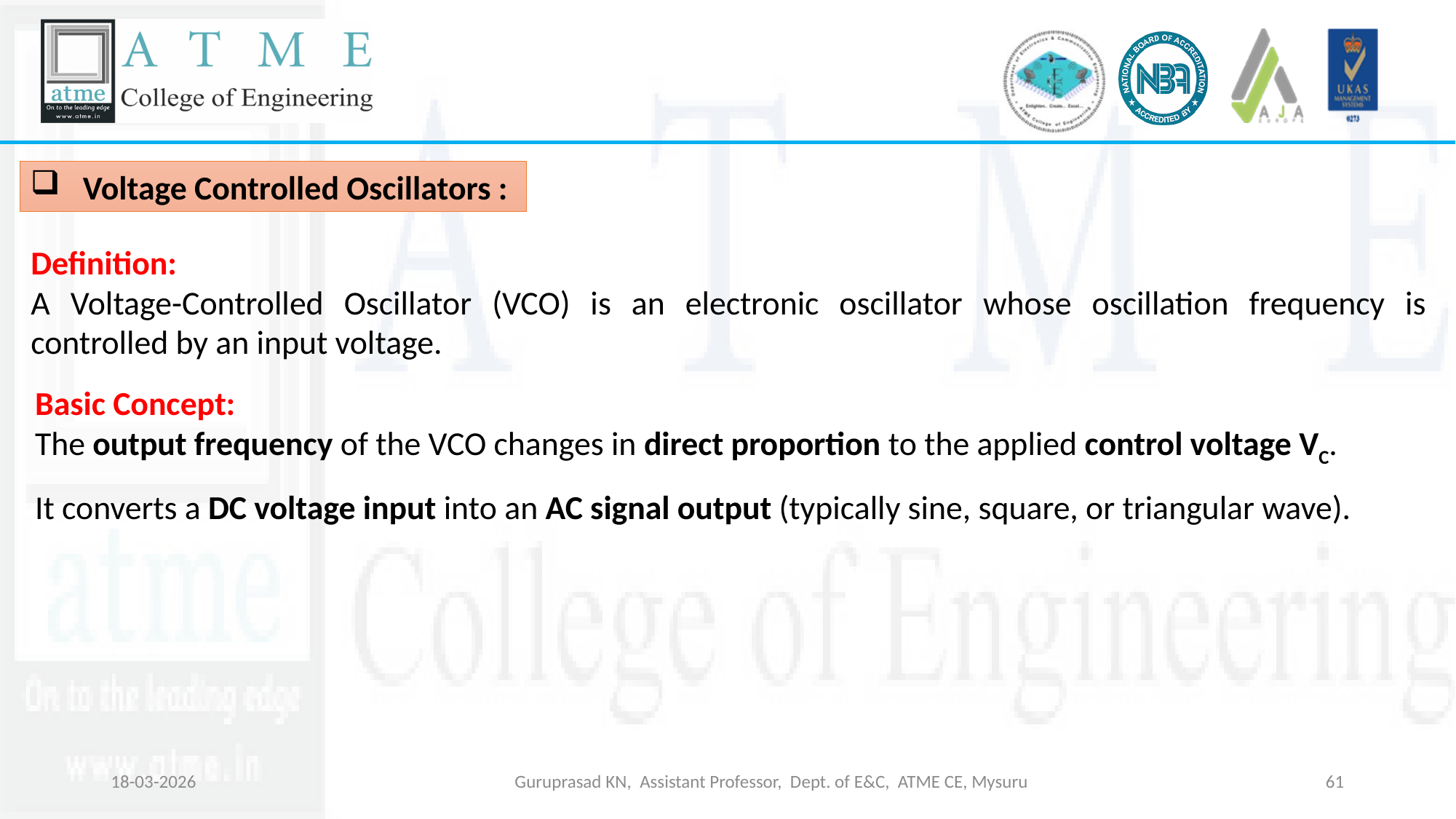

Voltage Controlled Oscillators :
Definition:
A Voltage-Controlled Oscillator (VCO) is an electronic oscillator whose oscillation frequency is controlled by an input voltage.
Basic Concept:
The output frequency of the VCO changes in direct proportion to the applied control voltage VC​.

It converts a DC voltage input into an AC signal output (typically sine, square, or triangular wave).
18-03-2026
Guruprasad KN,  Assistant Professor,  Dept. of E&C,  ATME CE, Mysuru
61